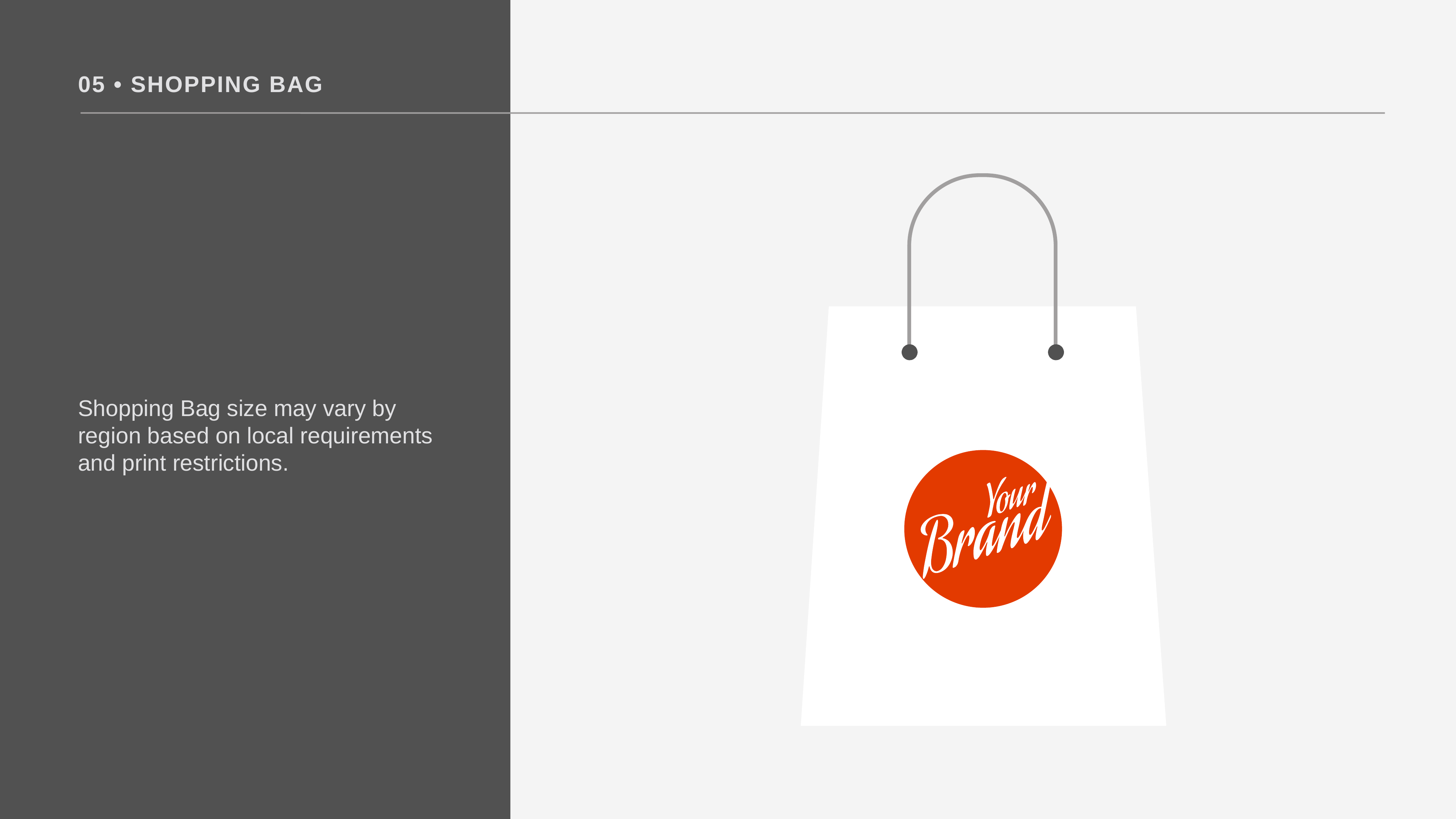

05 • Shopping Bag

Shopping Bag size may vary by region based on local requirements and print restrictions.